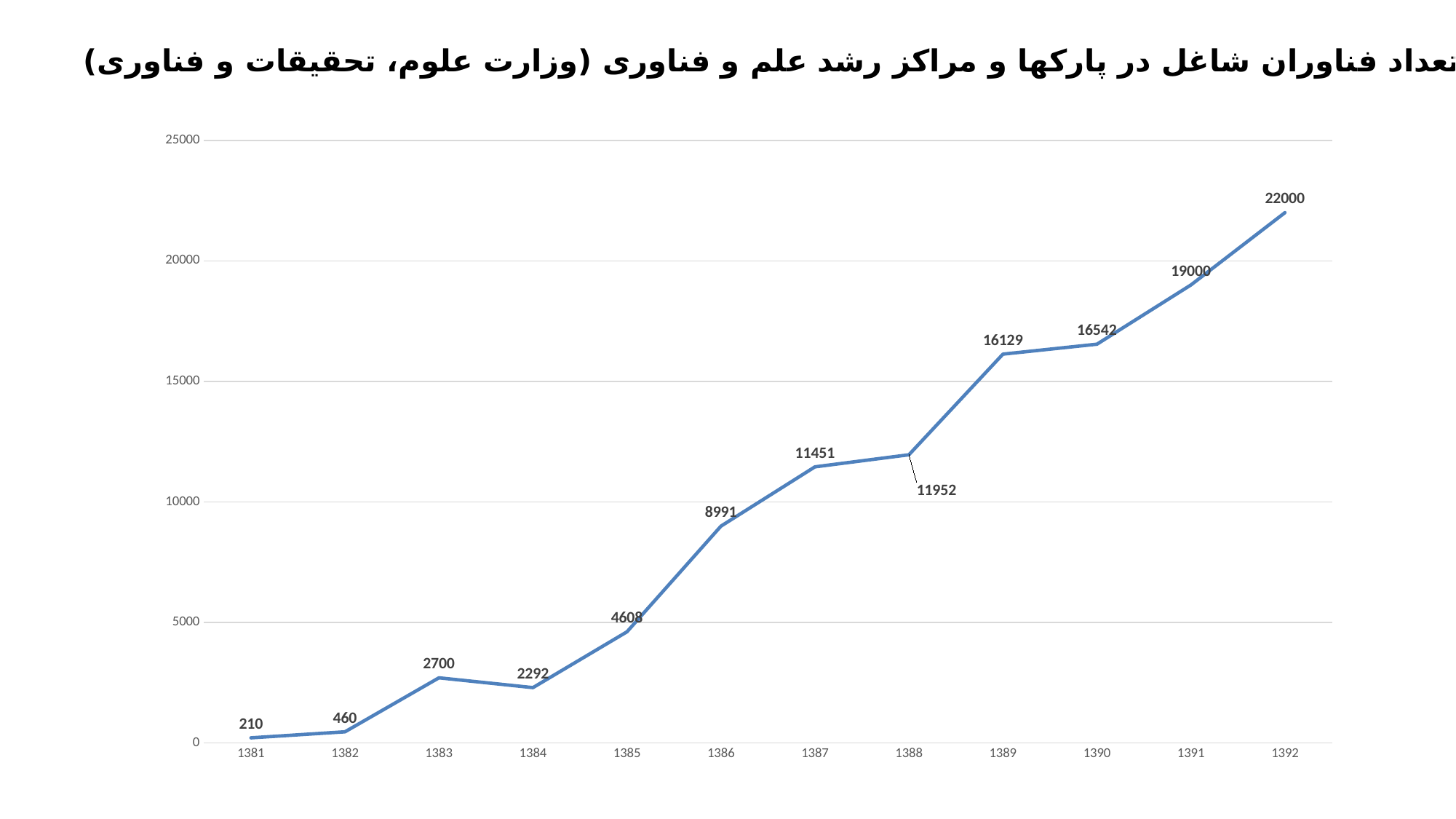

تعداد فناوران شاغل در پارک​ها و مراکز رشد علم و فناوری (وزارت علوم، تحقیقات و فناوری)

### Chart

| Category | تعداد |
|---|---|
| 1381 | 210.0 |
| 1382 | 460.0 |
| 1383 | 2700.0 |
| 1384 | 2292.0 |
| 1385 | 4608.0 |
| 1386 | 8991.0 |
| 1387 | 11451.0 |
| 1388 | 11952.0 |
| 1389 | 16129.0 |
| 1390 | 16542.0 |
| 1391 | 19000.0 |
| 1392 | 22000.0 |